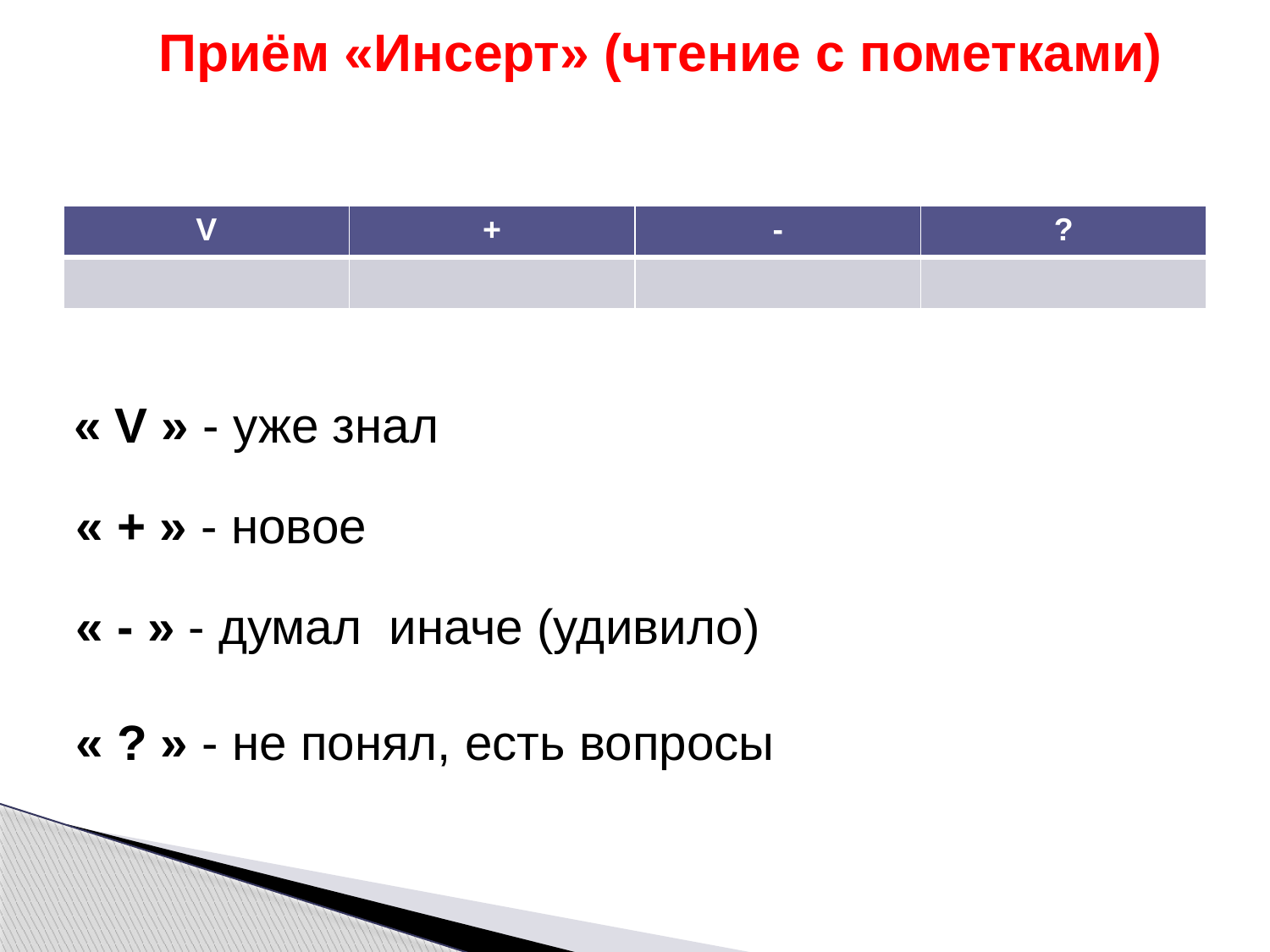

# Приём «Инсерт» (чтение с пометками)
| V | + | - | ? |
| --- | --- | --- | --- |
|  |  |  |  |
« V » - уже знал
« + » - новое
« - » - думал  иначе (удивило)
« ? » - не понял, есть вопросы